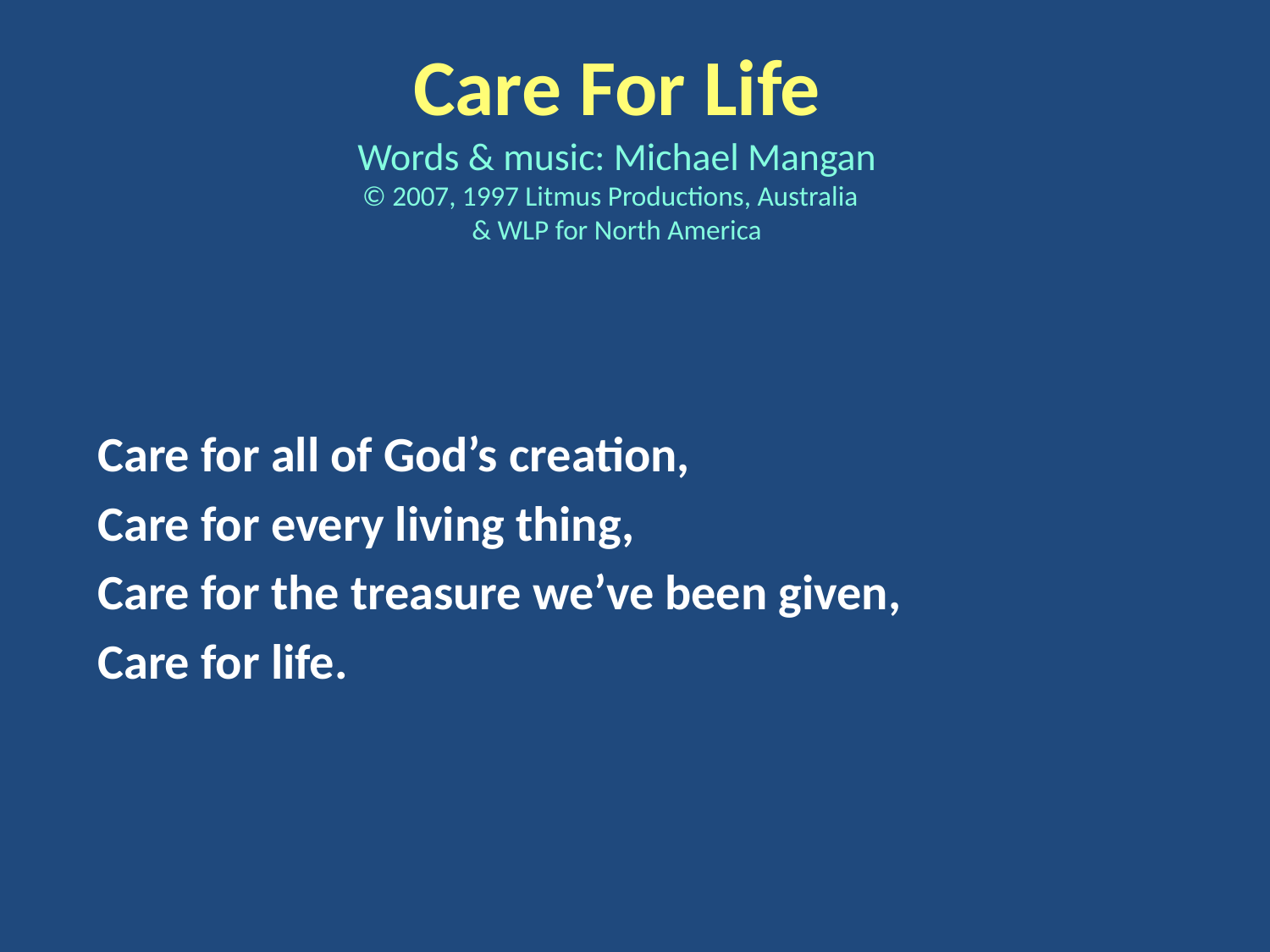

Care For Life
Words & music: Michael Mangan
© 2007, 1997 Litmus Productions, Australia
& WLP for North America
Care for all of God’s creation,
Care for every living thing,
Care for the treasure we’ve been given,
Care for life.